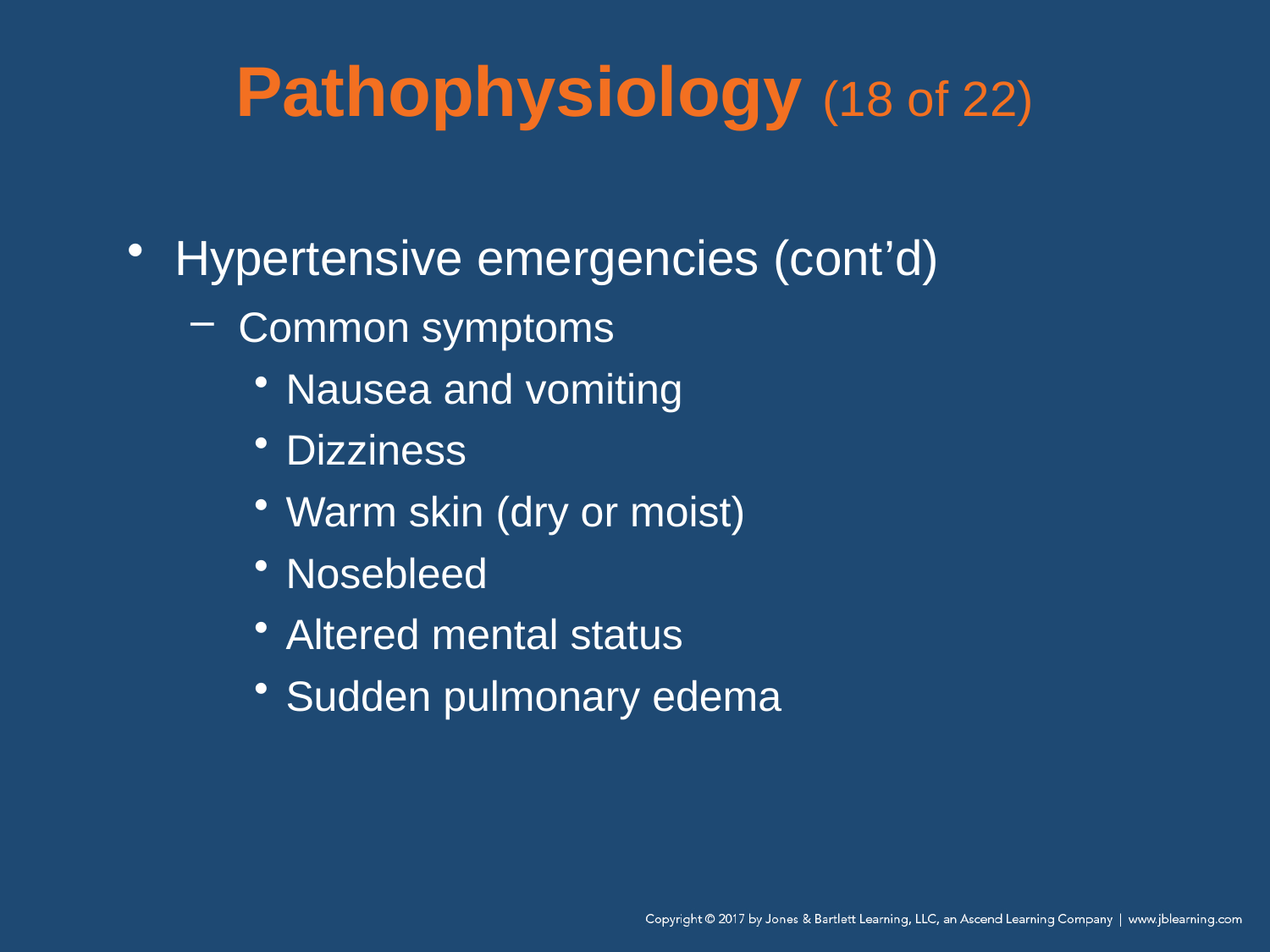

# Pathophysiology (18 of 22)
Hypertensive emergencies (cont’d)
Common symptoms
Nausea and vomiting
Dizziness
Warm skin (dry or moist)
Nosebleed
Altered mental status
Sudden pulmonary edema